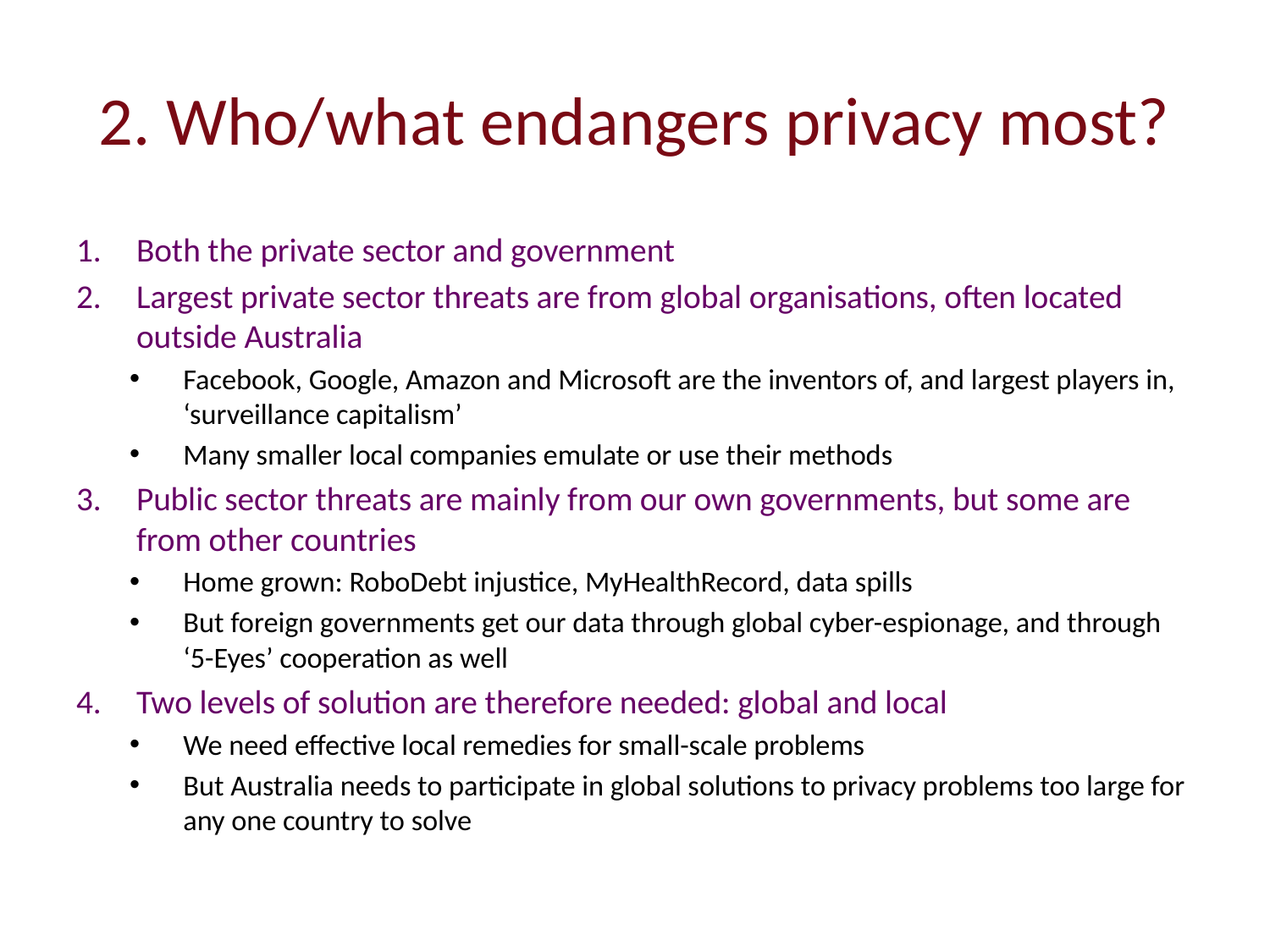

# 2. Who/what endangers privacy most?
Both the private sector and government
Largest private sector threats are from global organisations, often located outside Australia
Facebook, Google, Amazon and Microsoft are the inventors of, and largest players in, ‘surveillance capitalism’
Many smaller local companies emulate or use their methods
Public sector threats are mainly from our own governments, but some are from other countries
Home grown: RoboDebt injustice, MyHealthRecord, data spills
But foreign governments get our data through global cyber-espionage, and through ‘5-Eyes’ cooperation as well
Two levels of solution are therefore needed: global and local
We need effective local remedies for small-scale problems
But Australia needs to participate in global solutions to privacy problems too large for any one country to solve